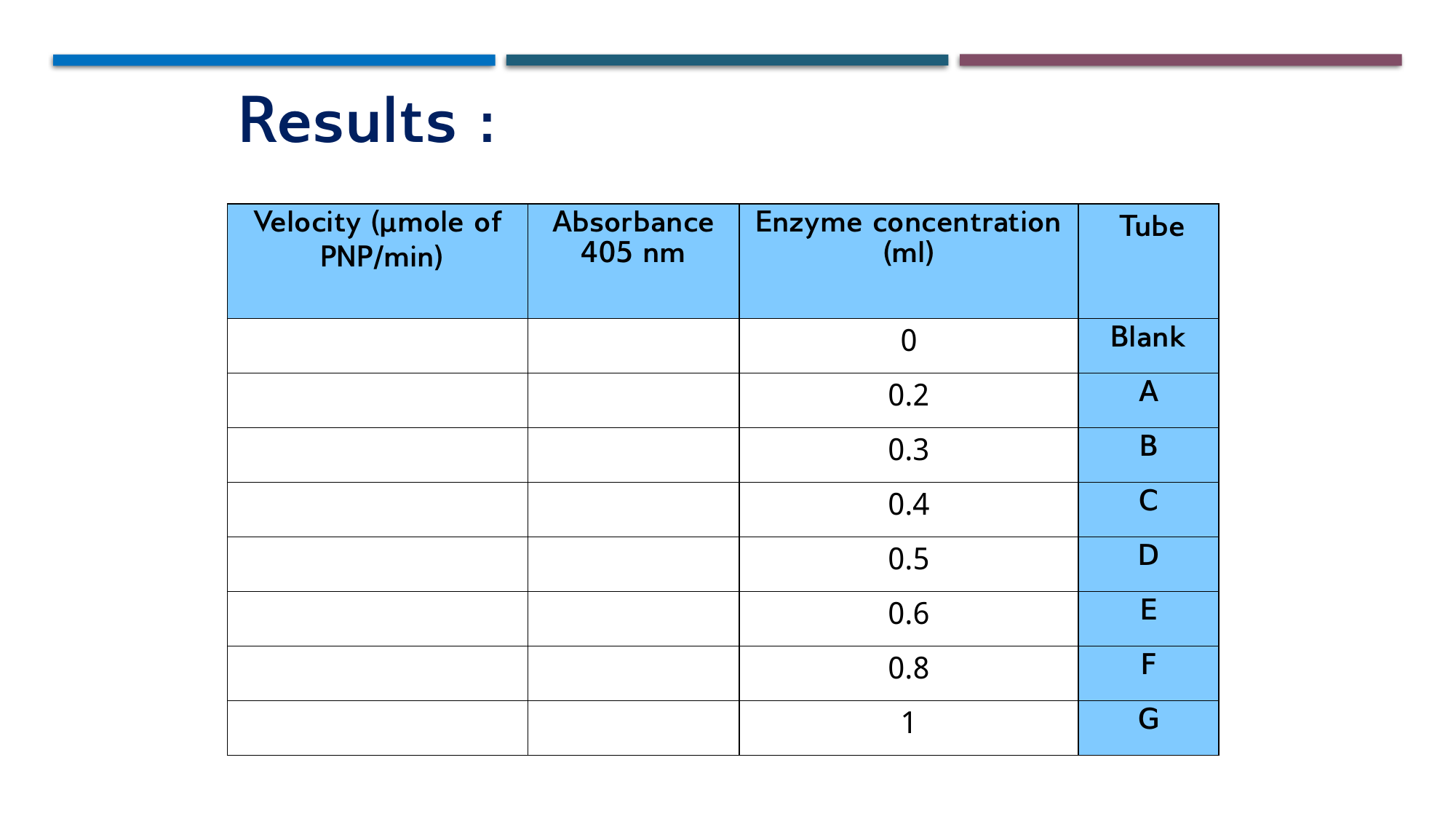

Results :
| Velocity (µmole of PNP/min) | Absorbance 405 nm | Enzyme concentration (ml) | Tube |
| --- | --- | --- | --- |
|  |  | 0 | Blank |
|  |  | 0.2 | A |
|  |  | 0.3 | B |
|  |  | 0.4 | C |
|  |  | 0.5 | D |
|  |  | 0.6 | E |
|  |  | 0.8 | F |
|  |  | 1 | G |